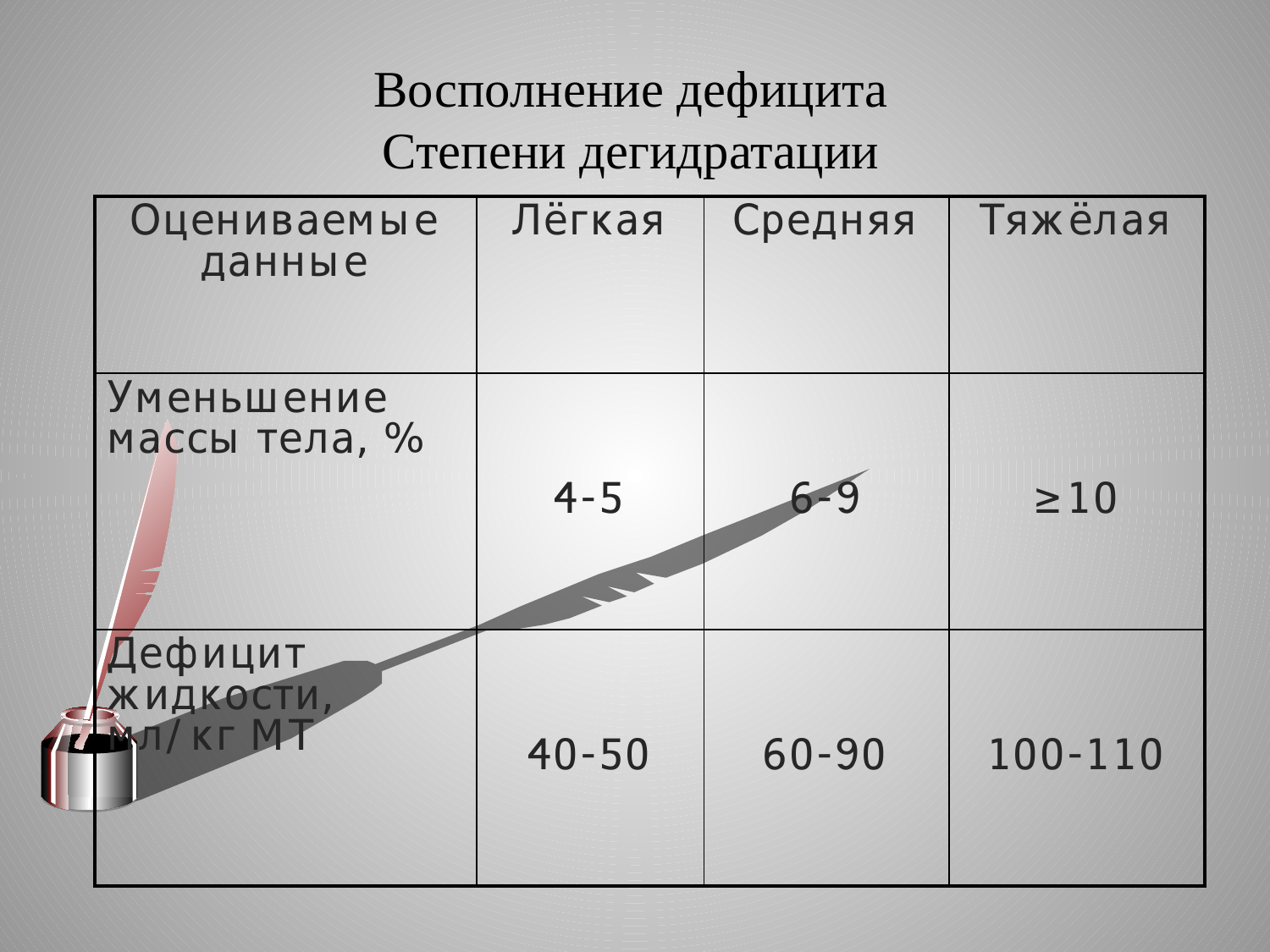

# Восполнение дефицита Степени дегидратации
| Оцениваемые данные | Лёгкая | Средняя | Тяжёлая |
| --- | --- | --- | --- |
| Уменьшение массы тела, % | 4-5 | 6-9 | ≥10 |
| Дефицит жидкости, мл/кг МТ | 40-50 | 60-90 | 100-110 |